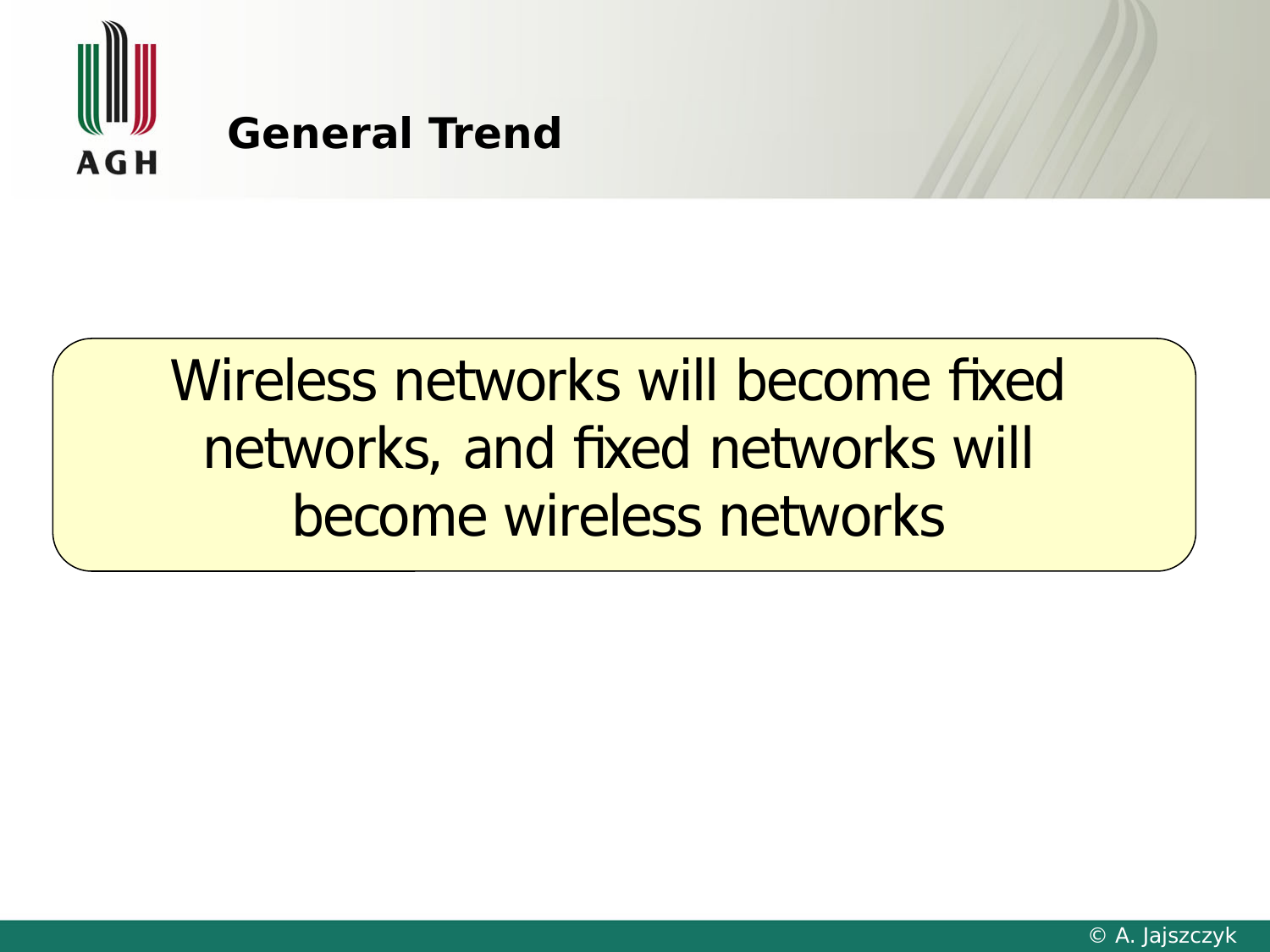

# General Trend
Wireless networks will become fixed
networks, and fixed networks will
become wireless networks